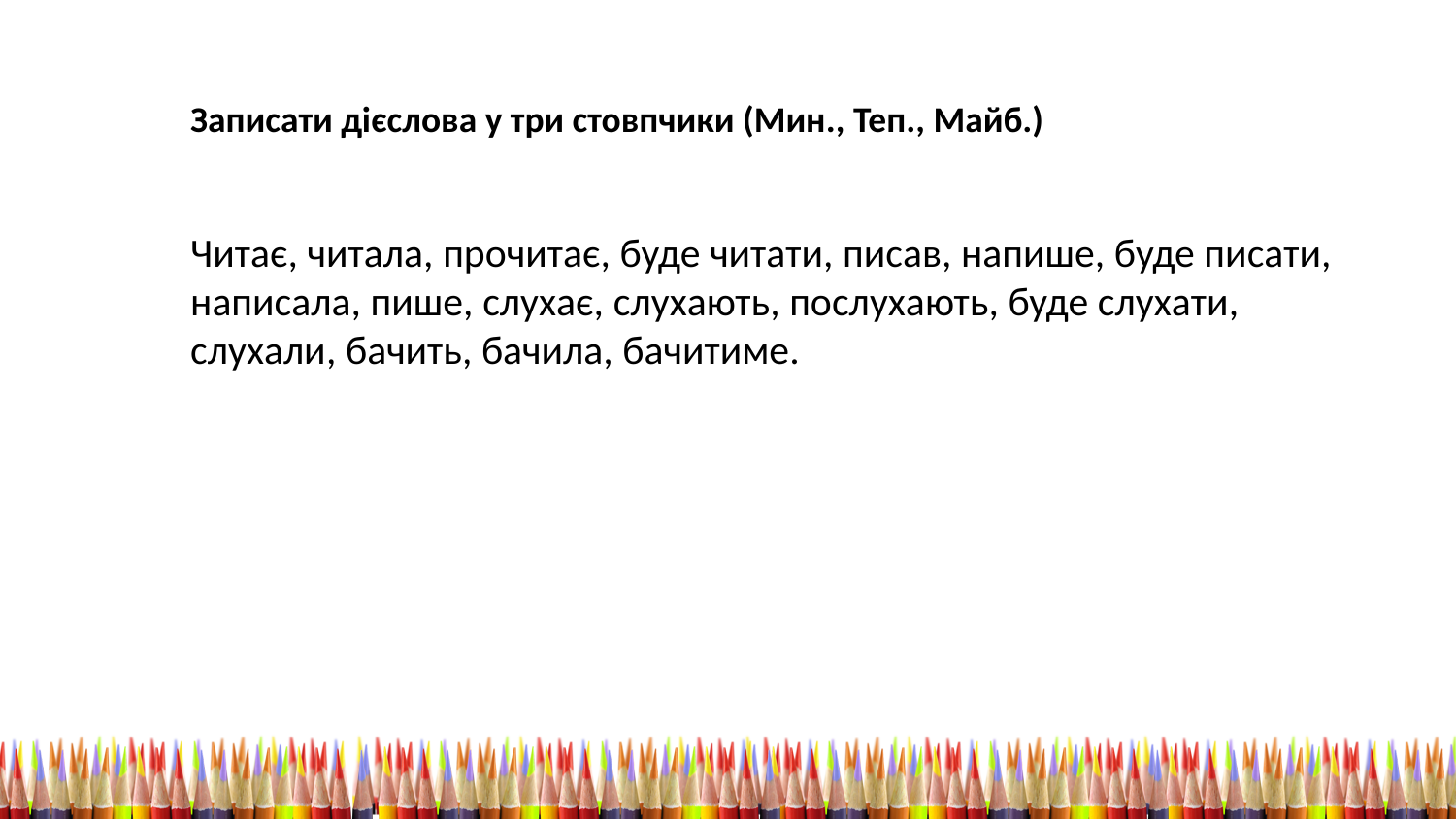

Записати дієслова у три стовпчики (Мин., Теп., Майб.)

Читає, читала, прочитає, буде читати, писав, напише, буде писати, написала, пише, слухає, слухають, послухають, буде слухати,
слухали, бачить, бачила, бачитиме.